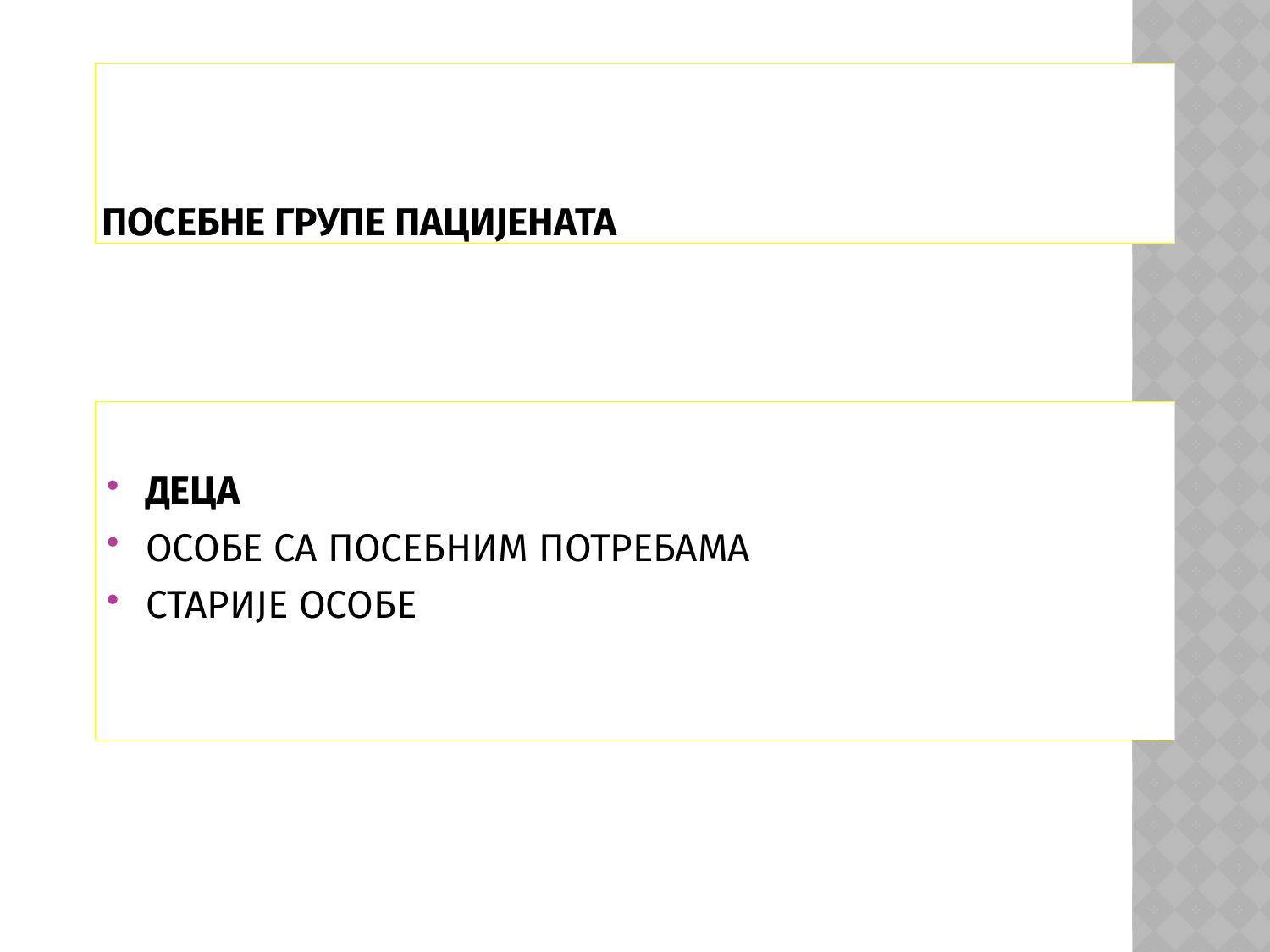

# ПОСЕБНЕ ГРУПЕ ПАЦИЈЕНАТА

ДЕЦА
ОСОБЕ СА ПОСЕБНИМ ПОТРЕБАМА
СТАРИЈЕ ОСОБЕ